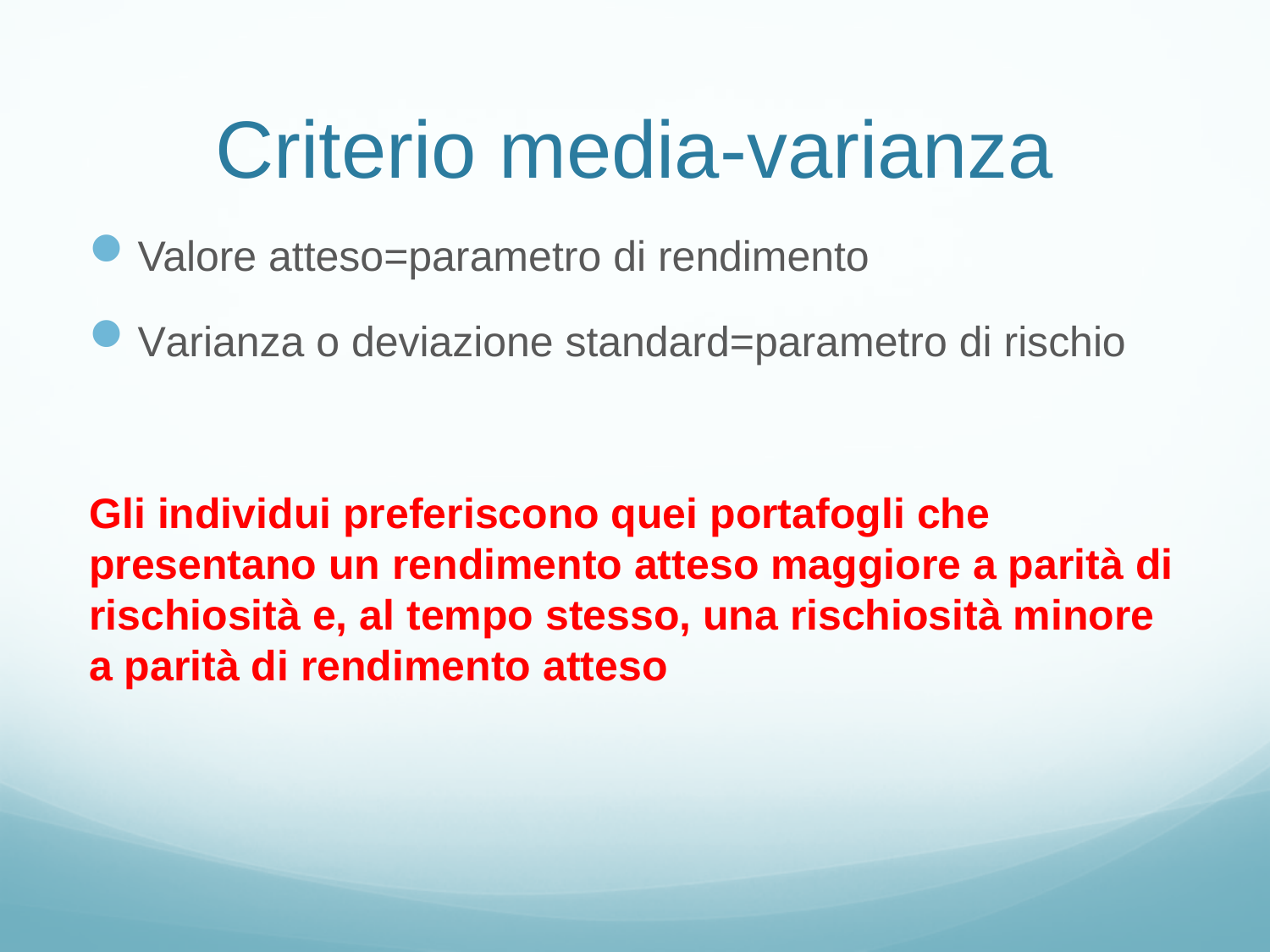

# Criterio media-varianza
Valore atteso=parametro di rendimento
Varianza o deviazione standard=parametro di rischio

Gli individui preferiscono quei portafogli che presentano un rendimento atteso maggiore a parità di rischiosità e, al tempo stesso, una rischiosità minore a parità di rendimento atteso